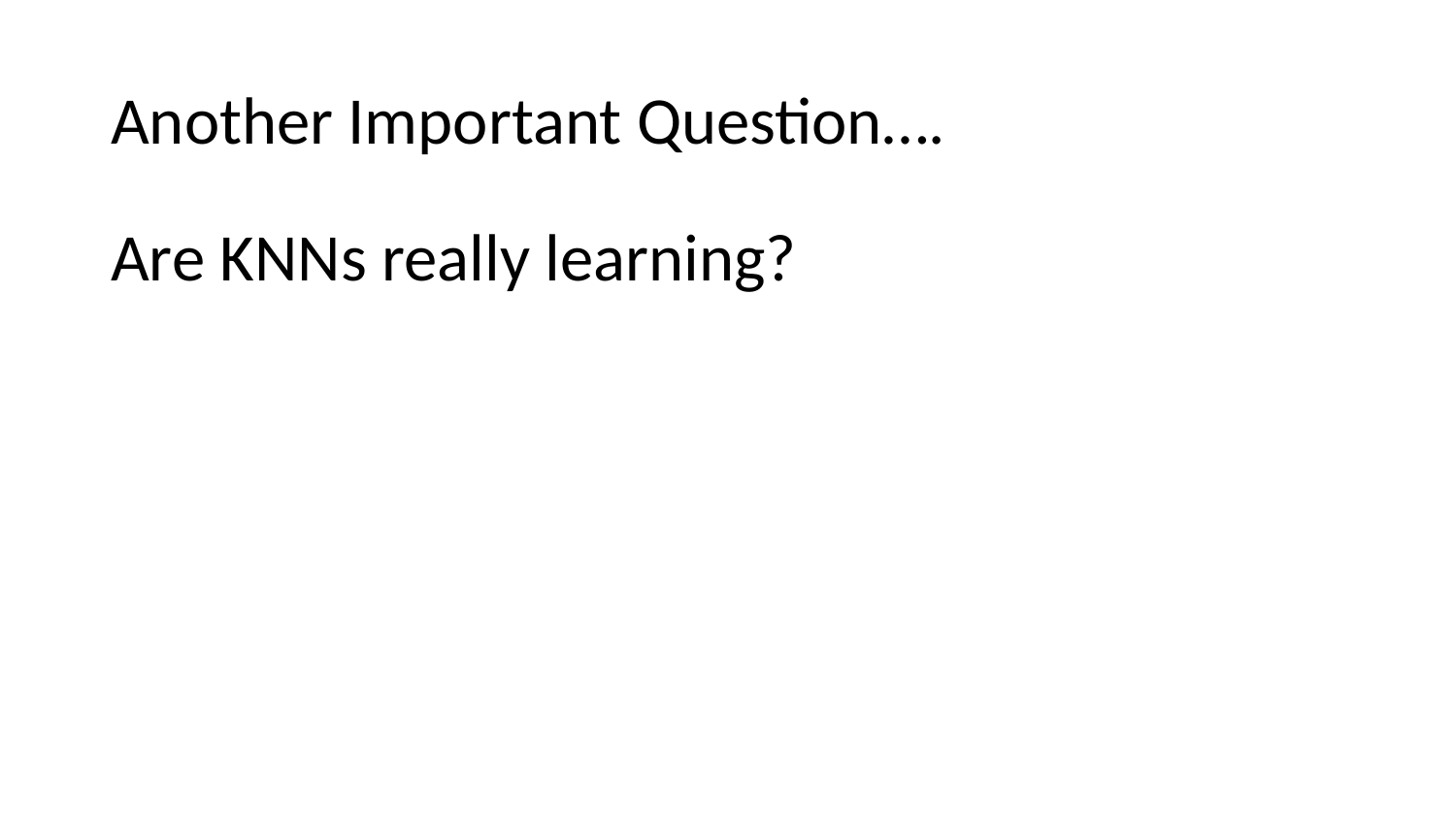

# Another Important Question….
Are KNNs really learning?